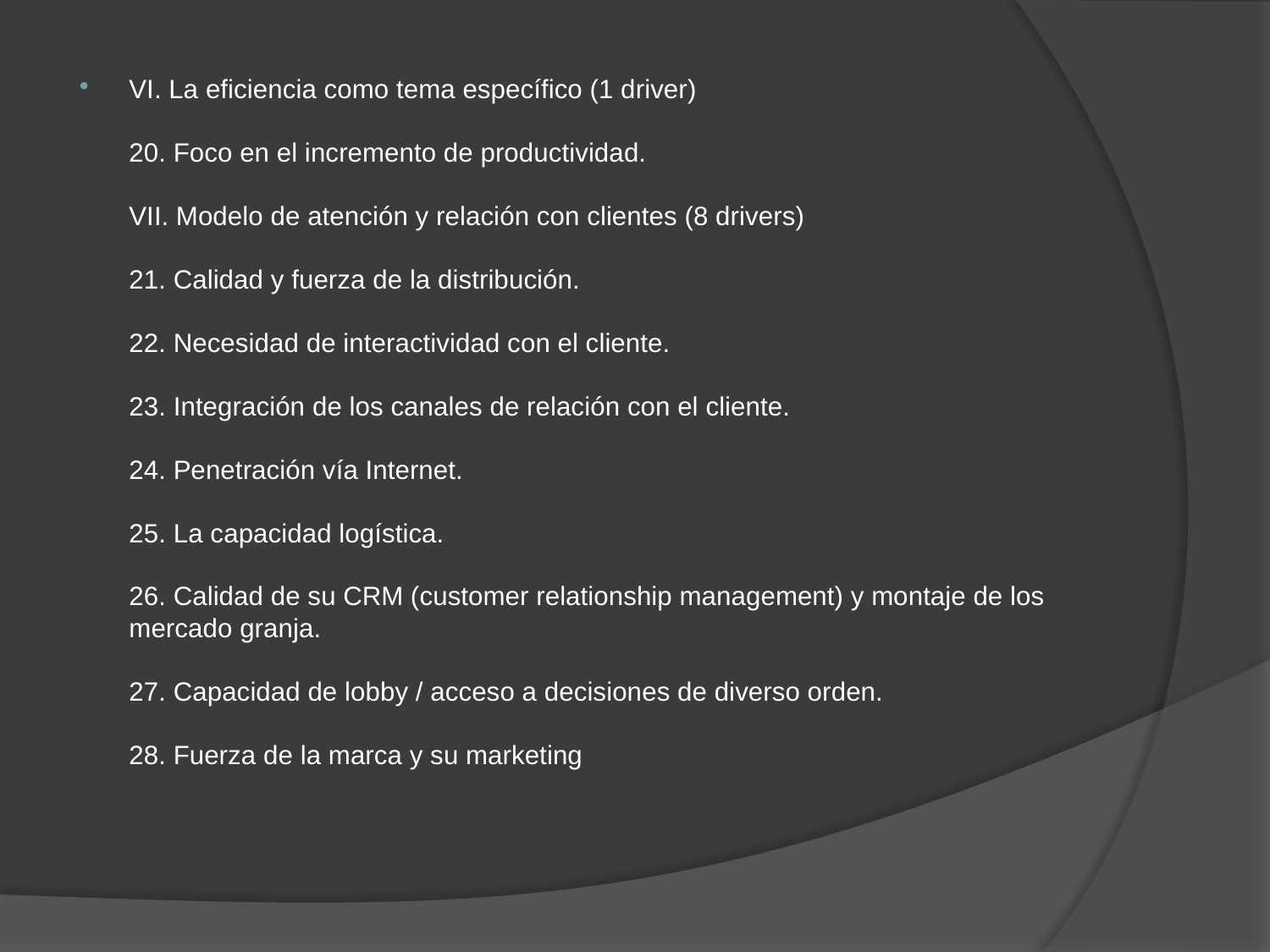

VI. La eficiencia como tema específico (1 driver) 
20. Foco en el incremento de productividad. 
VII. Modelo de atención y relación con clientes (8 drivers) 
21. Calidad y fuerza de la distribución. 
22. Necesidad de interactividad con el cliente. 
23. Integración de los canales de relación con el cliente. 
24. Penetración vía Internet. 
25. La capacidad logística. 
26. Calidad de su CRM (customer relationship management) y montaje de los mercado granja. 
27. Capacidad de lobby / acceso a decisiones de diverso orden. 
28. Fuerza de la marca y su marketing